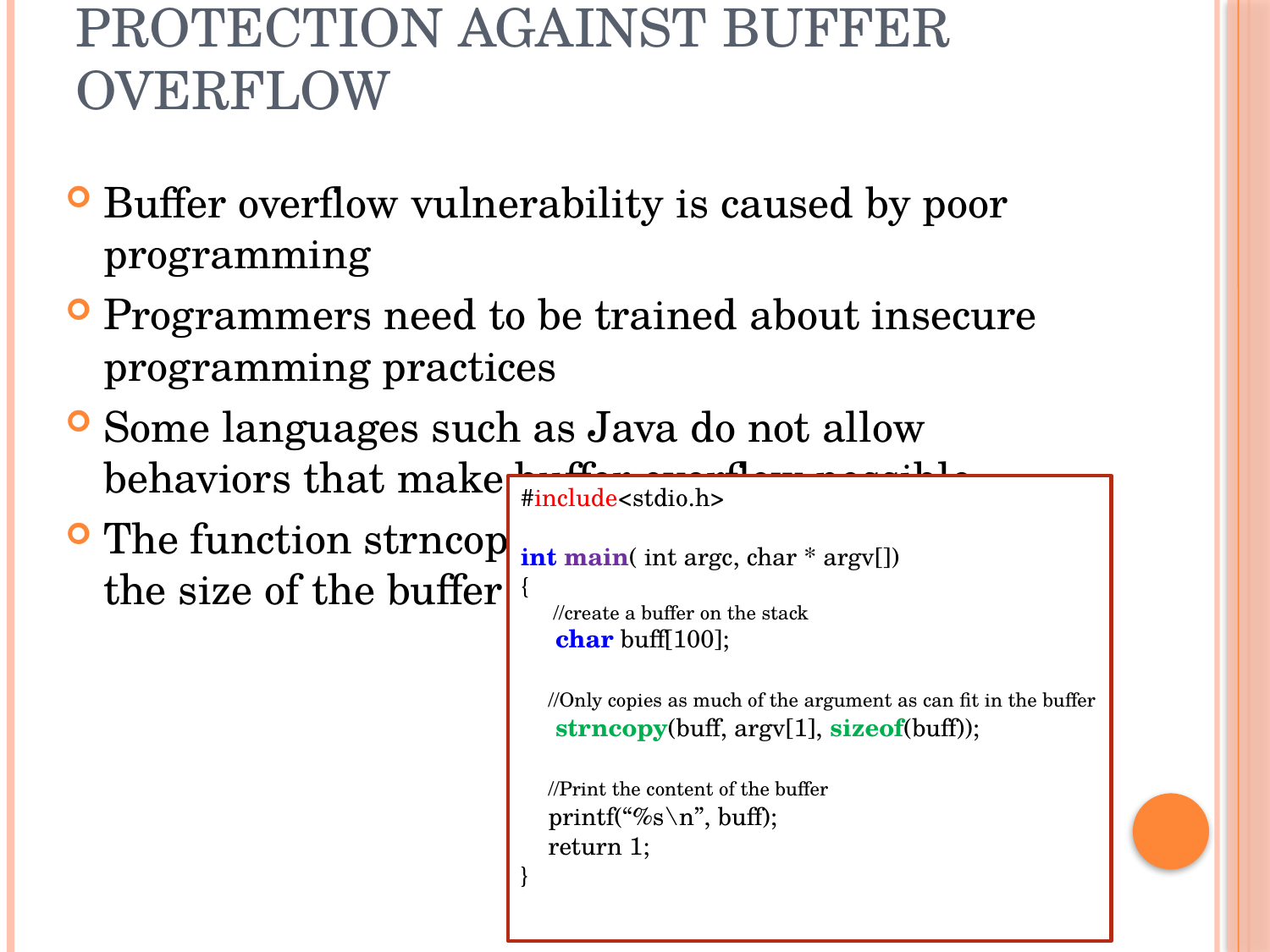

# Protection against buffer overflow
Buffer overflow vulnerability is caused by poor programming
Programmers need to be trained about insecure programming practices
Some languages such as Java do not allow behaviors that make buffer overflow possible
The function strncopy() is safer because it checks the size of the buffer

#include<stdio.h>

int main( int argc, char * argv[])
{
      //create a buffer on the stack
     char buff[100];

    //Only copies as much of the argument as can fit in the buffer
     strncopy(buff, argv[1], sizeof(buff));

    //Print the content of the buffer
    printf(“%s\n”, buff);
    return 1;
}